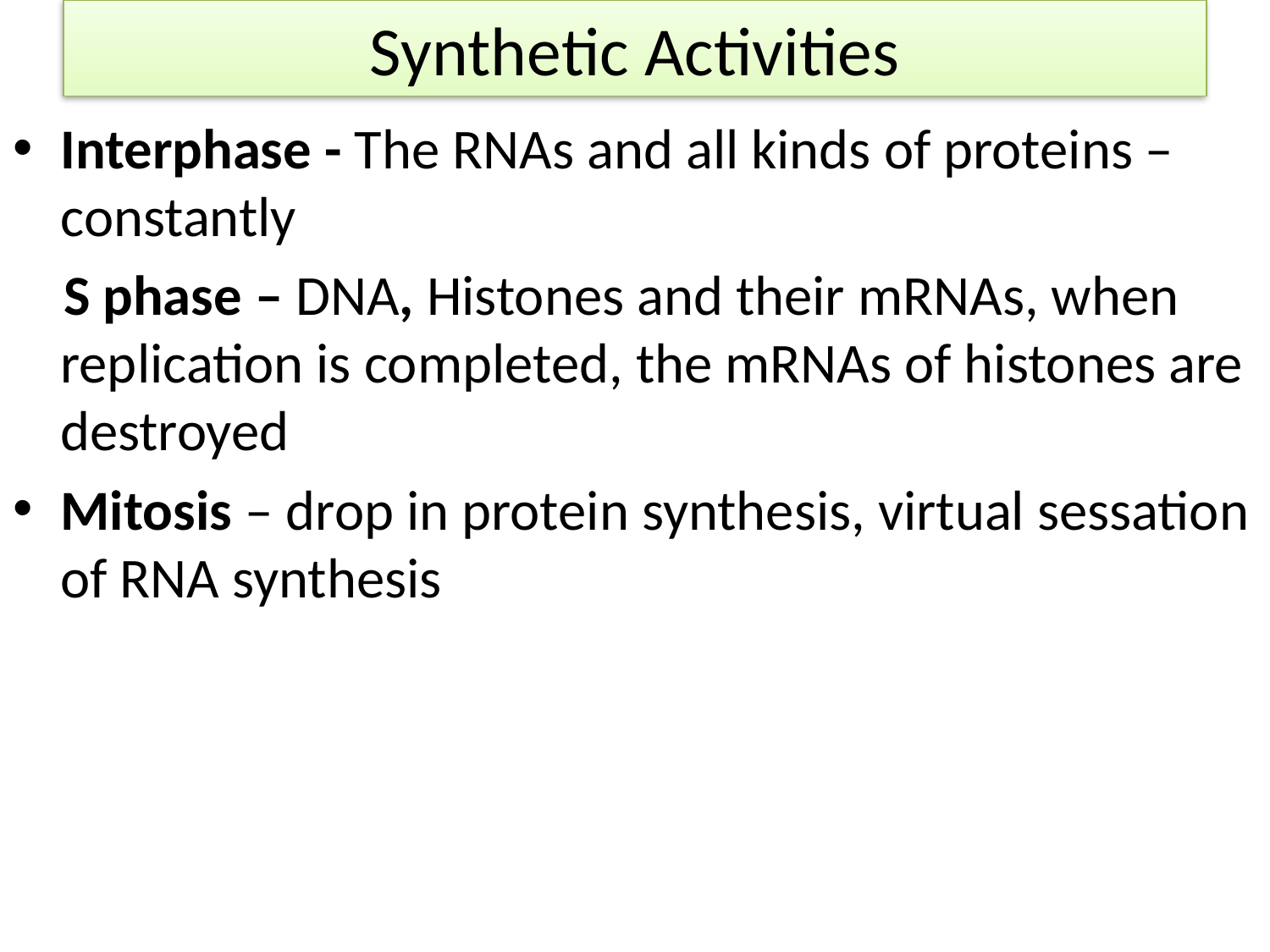

# Synthetic Activities
Interphase - The RNAs and all kinds of proteins – constantly
    S phase – DNA, Histones and their mRNAs, when replication is completed, the mRNAs of histones are destroyed
Mitosis – drop in protein synthesis, virtual sessation of RNA synthesis